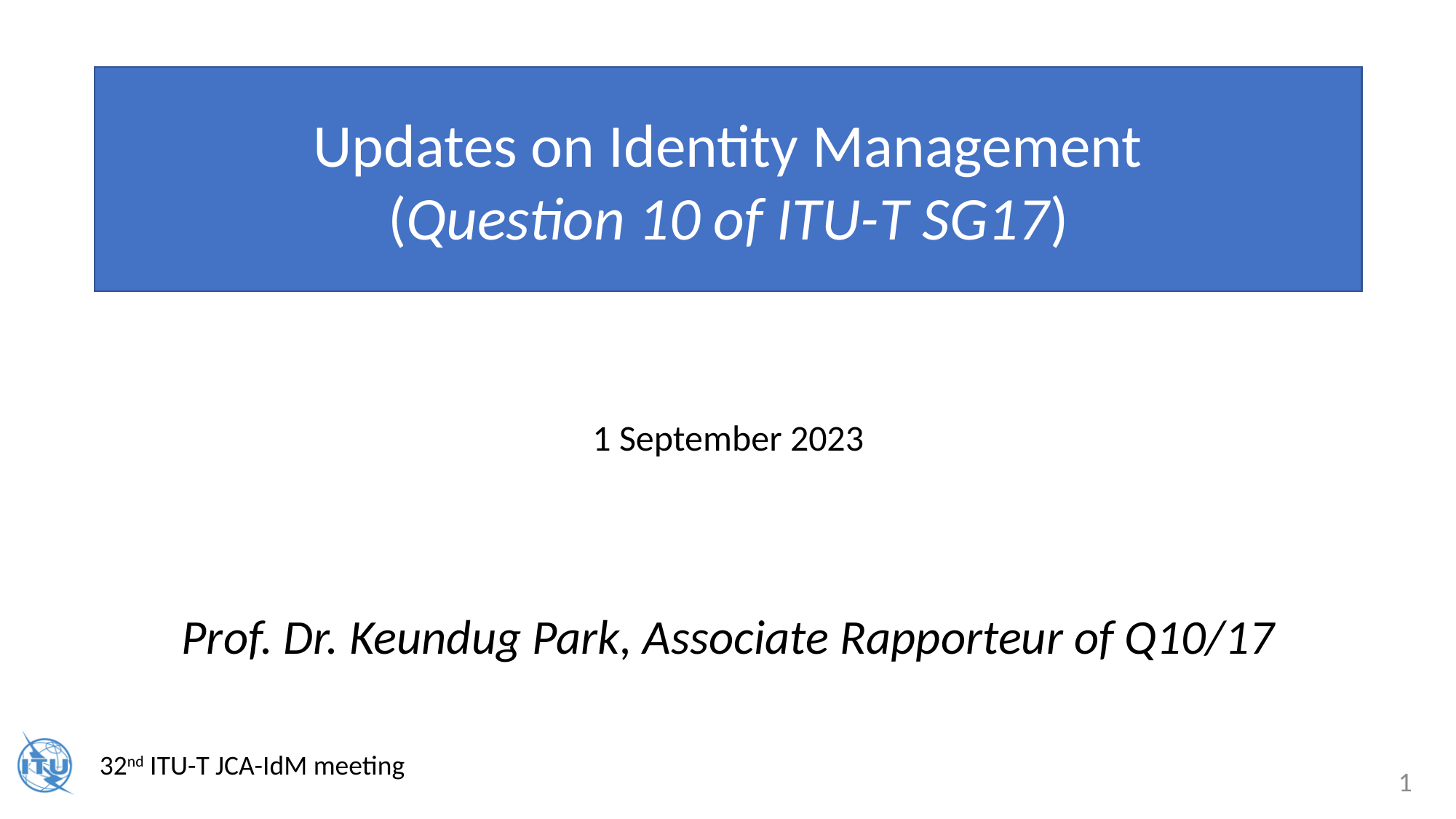

Updates on Identity Management
(Question 10 of ITU-T SG17)
1 September 2023
Prof. Dr. Keundug Park, Associate Rapporteur of Q10/17
1